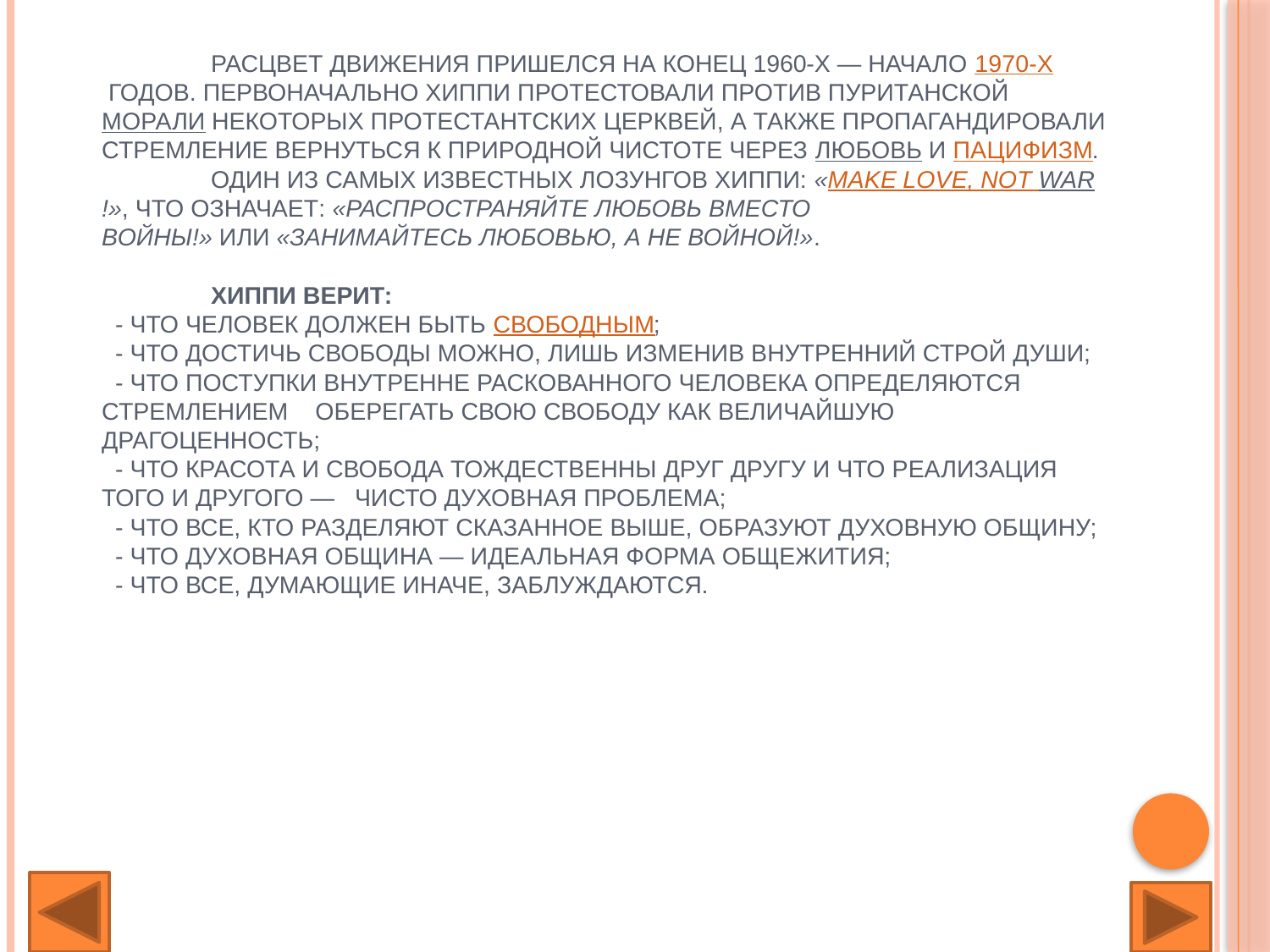

# Расцвет движения пришелся на конец 1960-х — начало 1970-х годов. Первоначально хиппи протестовали против пуританской морали некоторых протестантских церквей, а также пропагандировали стремление вернуться к природной чистоте через любовь и пацифизм. Один из самых известных лозунгов хиппи: «Make love, not war!», что означает: «Распространяйте любовь вместо войны!» или «Занимайтесь любовью, а не войной!». Хиппи верит: - что человек должен быть свободным; - что достичь свободы можно, лишь изменив внутренний строй души; - что поступки внутренне раскованного человека определяются стремлением    оберегать свою свободу как величайшую драгоценность; - что красота и свобода тождественны друг другу и что реализация того и другого —   чисто духовная проблема; - что все, кто разделяют сказанное выше, образуют духовную общину; - что духовная община — идеальная форма общежития; - что все, думающие иначе, заблуждаются.